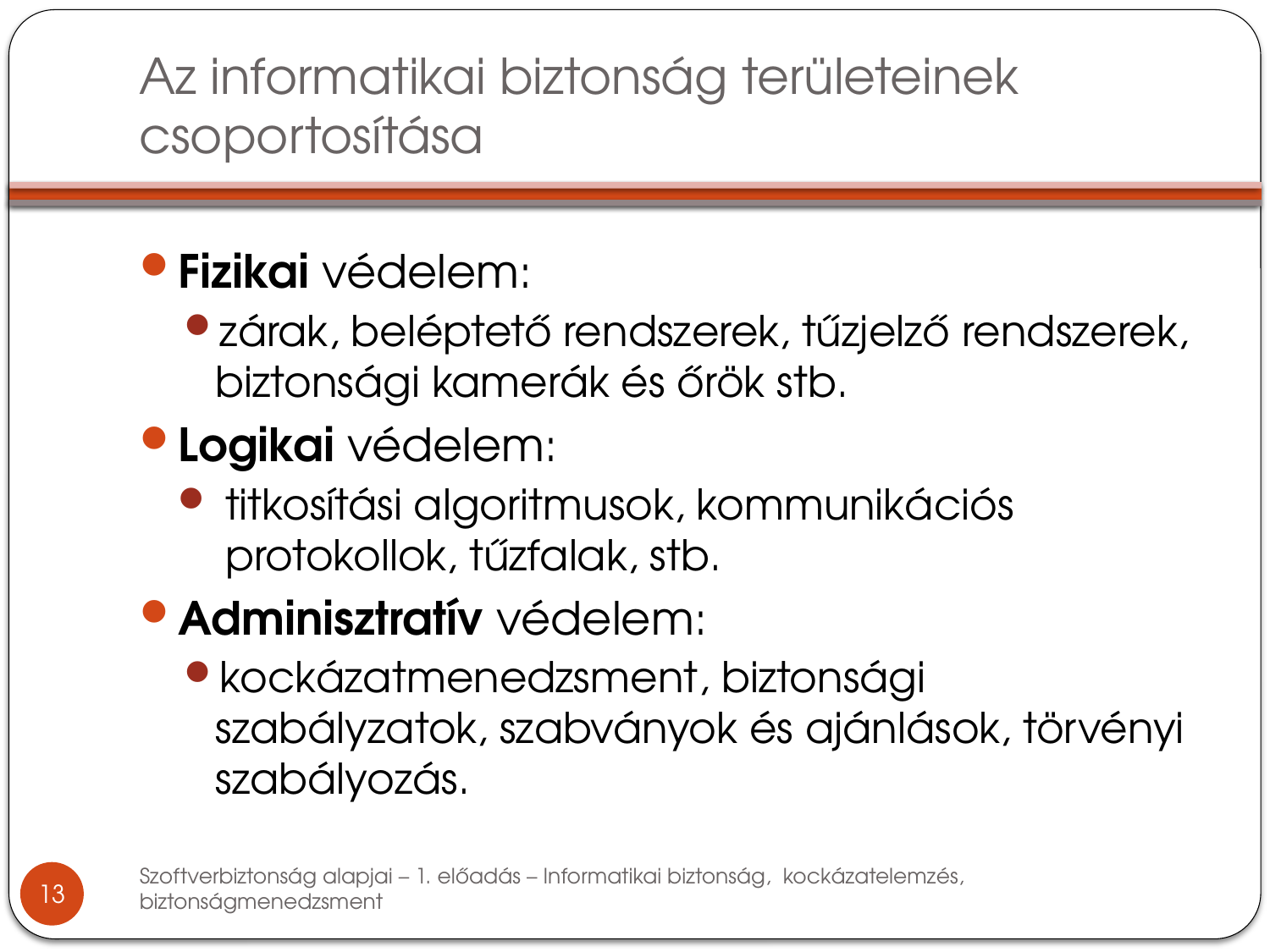

# Az informatikai biztonság területeinek csoportosítása
Fizikai védelem:
zárak, beléptető rendszerek, tűzjelző rendszerek, biztonsági kamerák és őrök stb.
Logikai védelem:
titkosítási algoritmusok, kommunikációs protokollok, tűzfalak, stb.
Adminisztratív védelem:
kockázatmenedzsment, biztonsági szabályzatok, szabványok és ajánlások, törvényi szabályozás.
Szoftverbiztonság alapjai – 1. előadás – Informatikai biztonság,  kockázatelemzés, biztonságmenedzsment
13